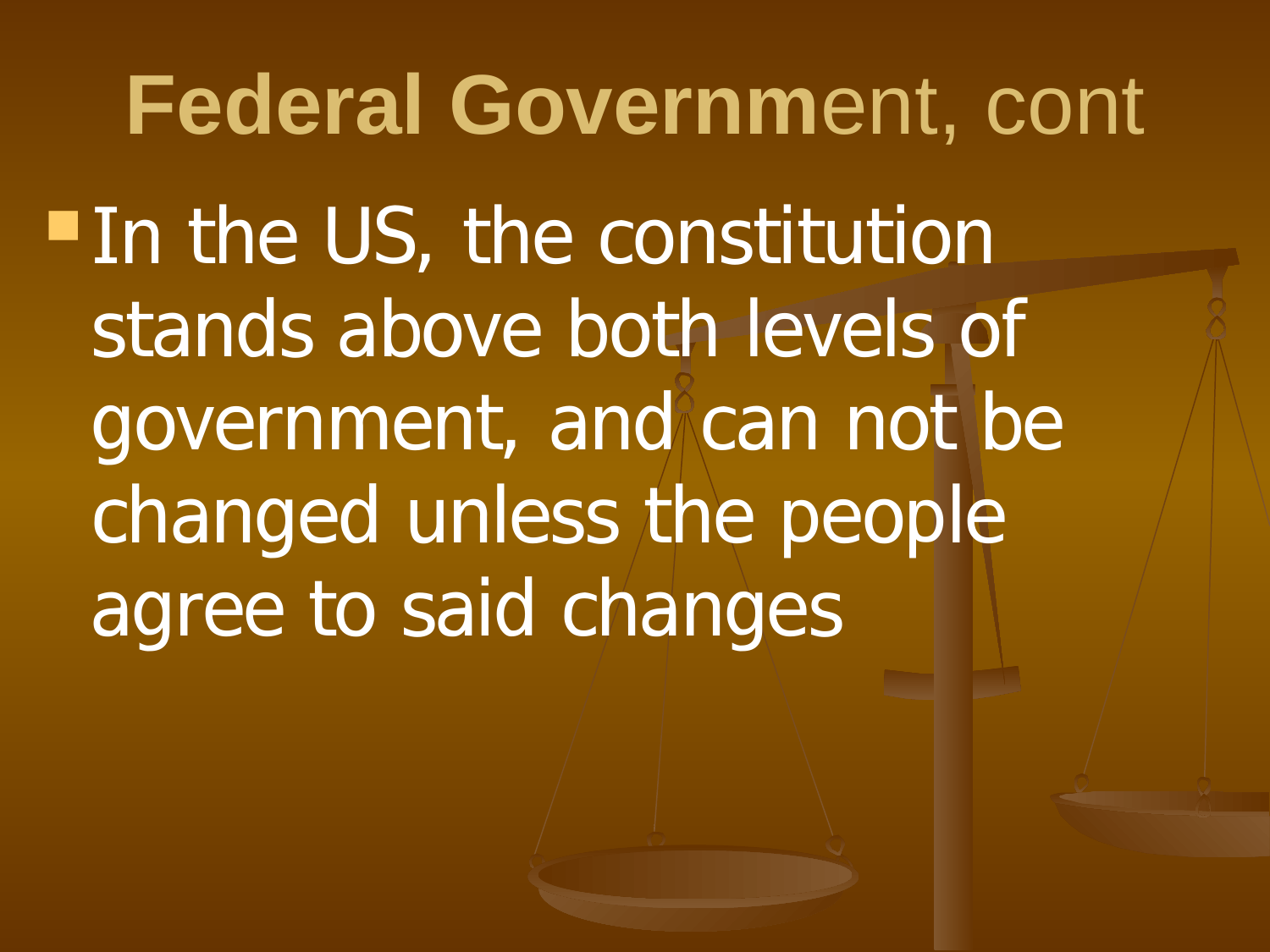

# Federal Government, cont
In the US, the constitution stands above both levels of government, and can not be changed unless the people agree to said changes